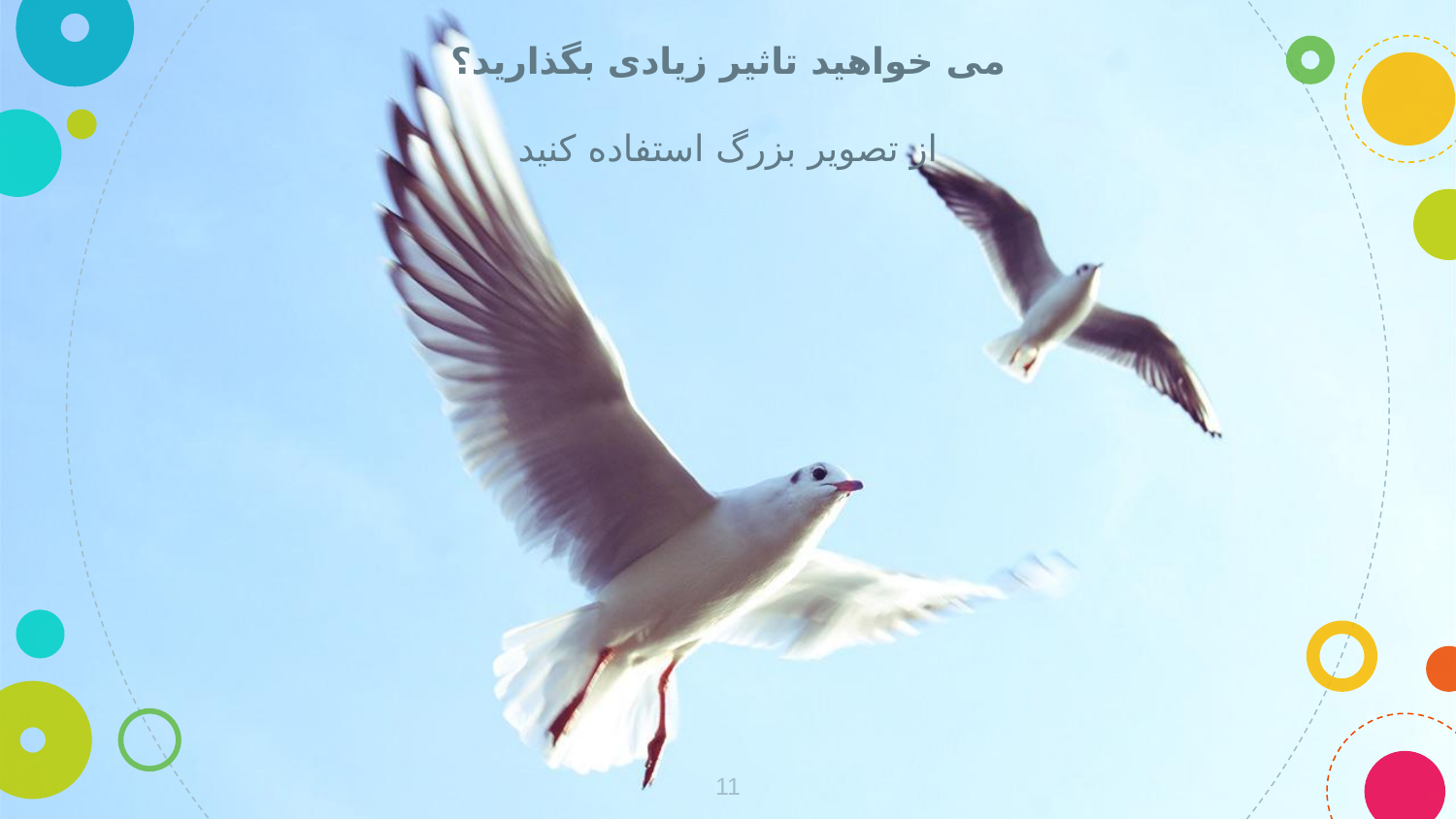

می خواهید تاثیر زیادی بگذارید؟
از تصویر بزرگ استفاده کنید
11